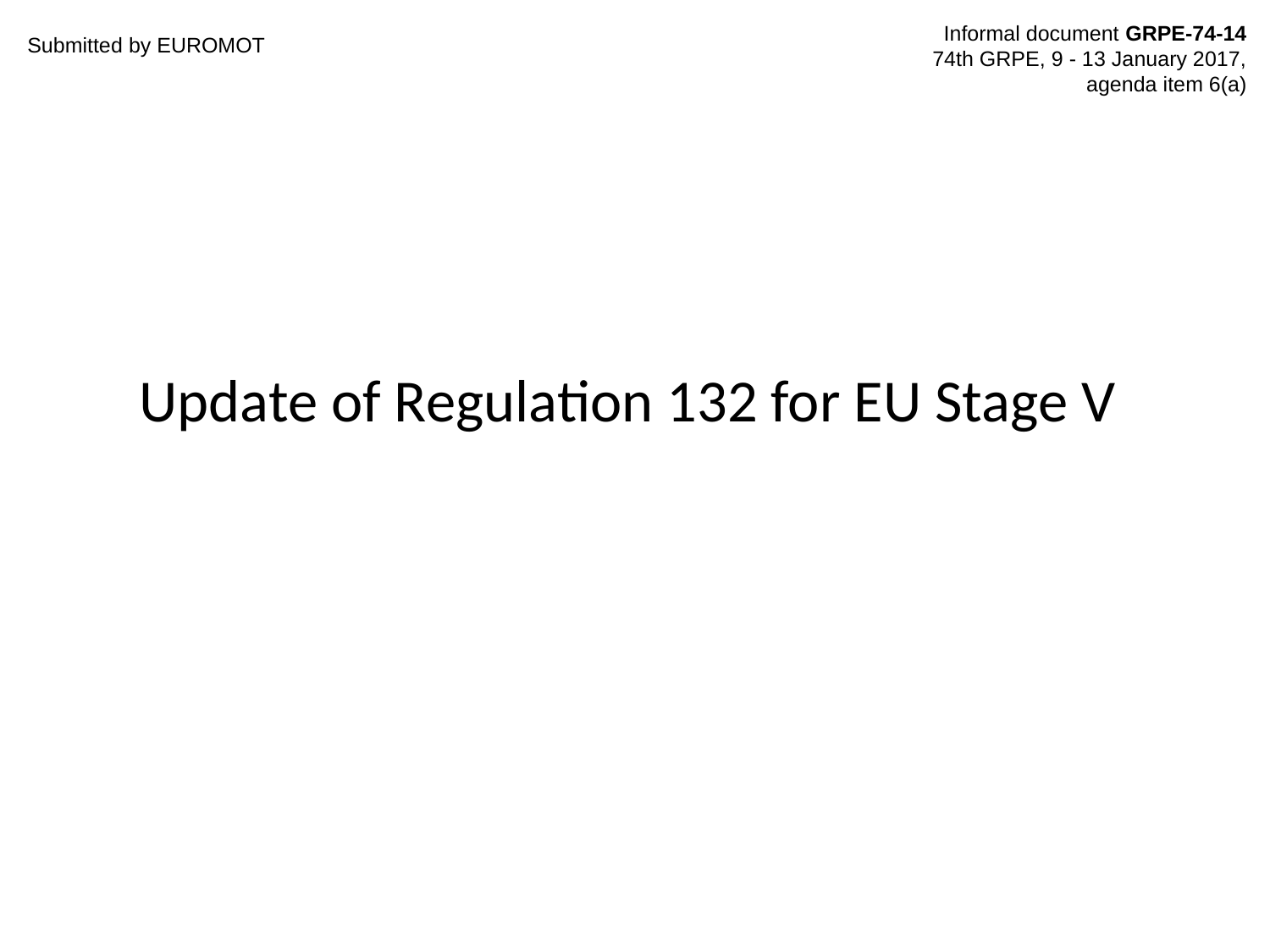

Informal document GRPE-74-14
74th GRPE, 9 - 13 January 2017,
 agenda item 6(a)
Submitted by EUROMOT
# Update of Regulation 132 for EU Stage V